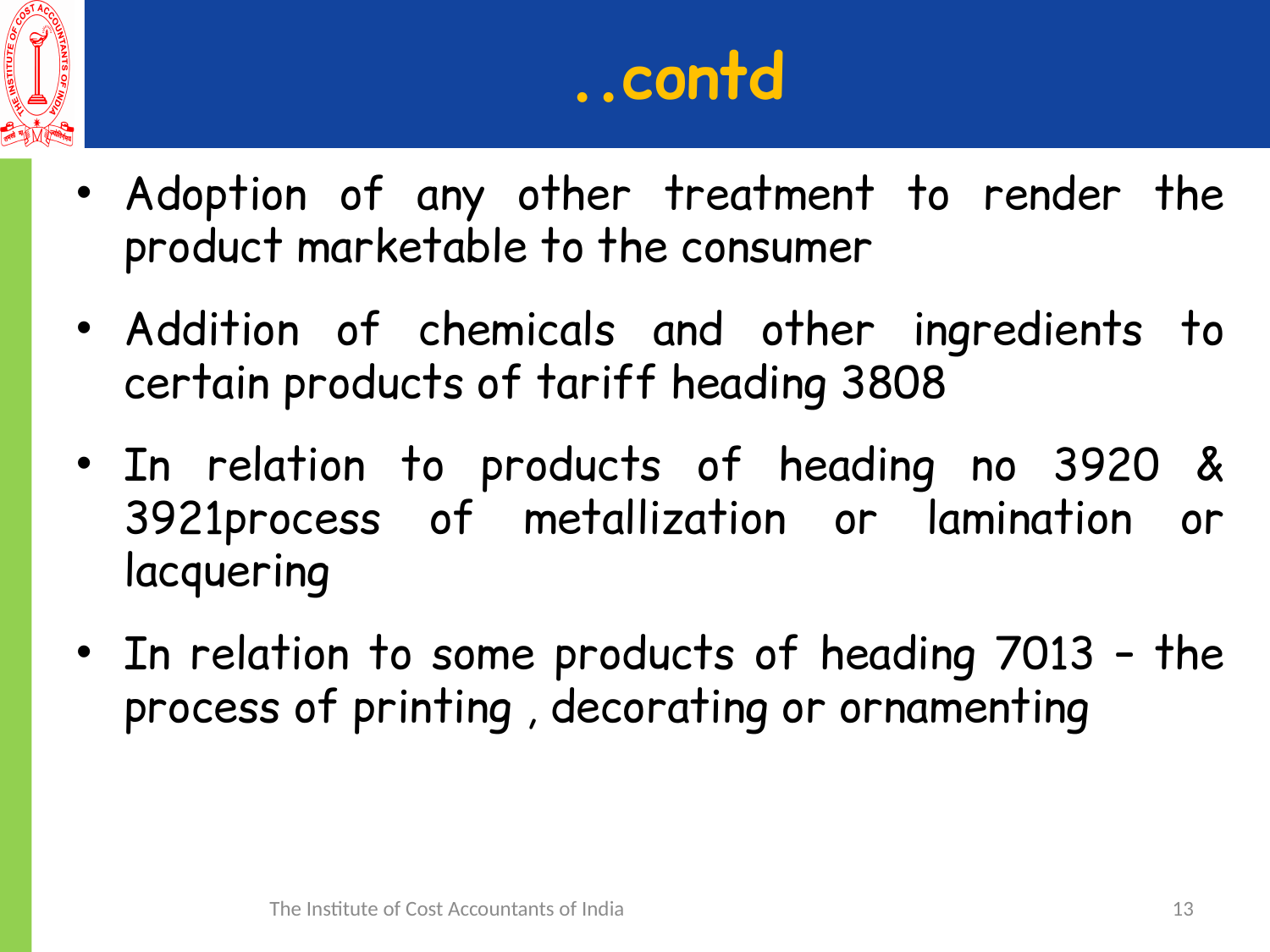

# ..contd
Adoption of any other treatment to render the product marketable to the consumer
Addition of chemicals and other ingredients to certain products of tariff heading 3808
In relation to products of heading no 3920 & 3921process of metallization or lamination or lacquering
In relation to some products of heading 7013 – the process of printing , decorating or ornamenting

The Institute of Cost Accountants of India
13